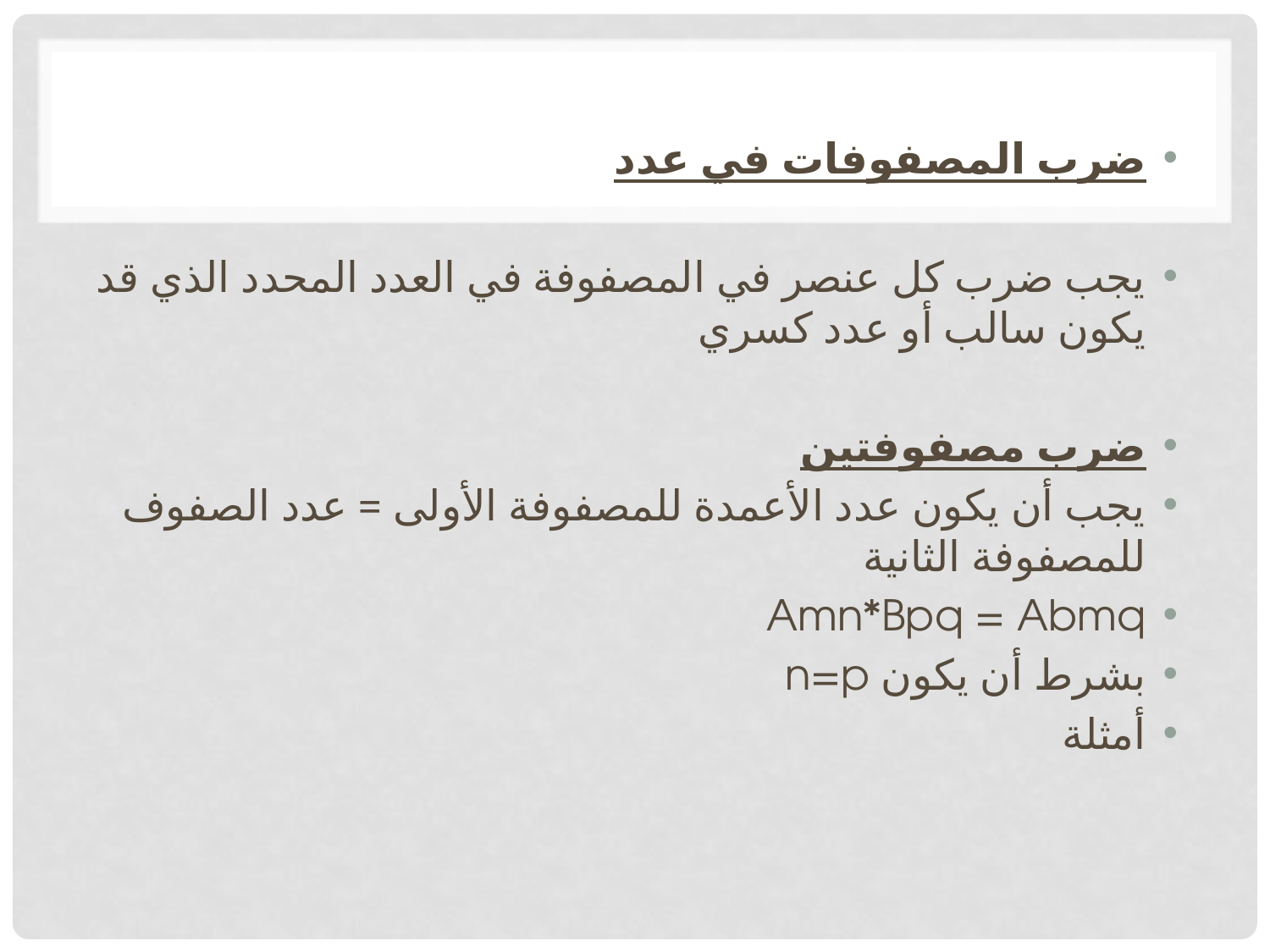

ضرب المصفوفات في عدد

يجب ضرب كل عنصر في المصفوفة في العدد المحدد الذي قد يكون سالب أو عدد كسري

ضرب مصفوفتين
يجب أن يكون عدد الأعمدة للمصفوفة الأولى = عدد الصفوف للمصفوفة الثانية
Amn*Bpq = Abmq
بشرط أن يكون n=p
أمثلة